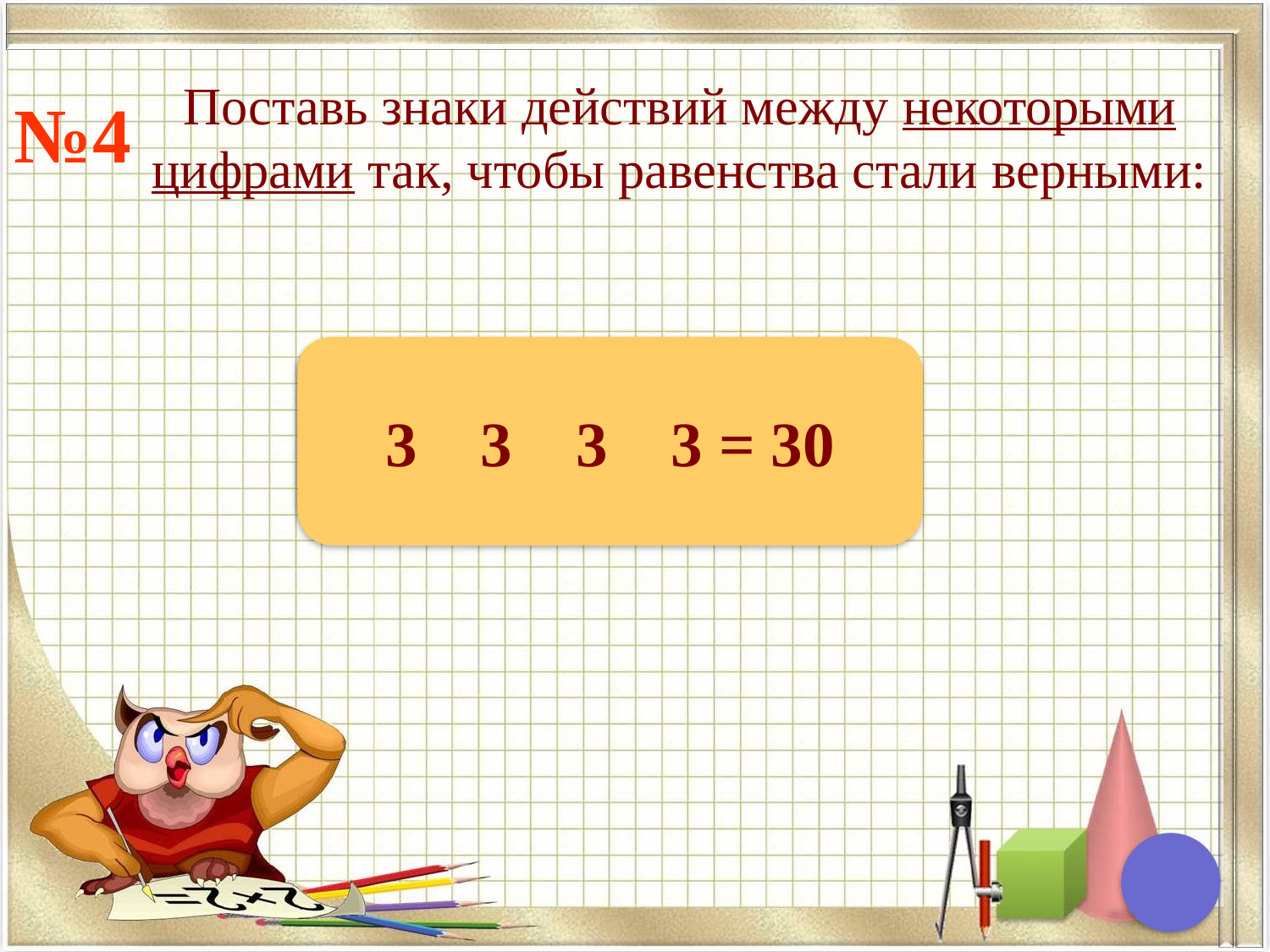

# Поставь знаки действий между некоторыми цифрами так, чтобы равенства стали верными:
№4
3 ∙ 3 ∙ 3 + 3 = 30
3    3    3    3 = 30